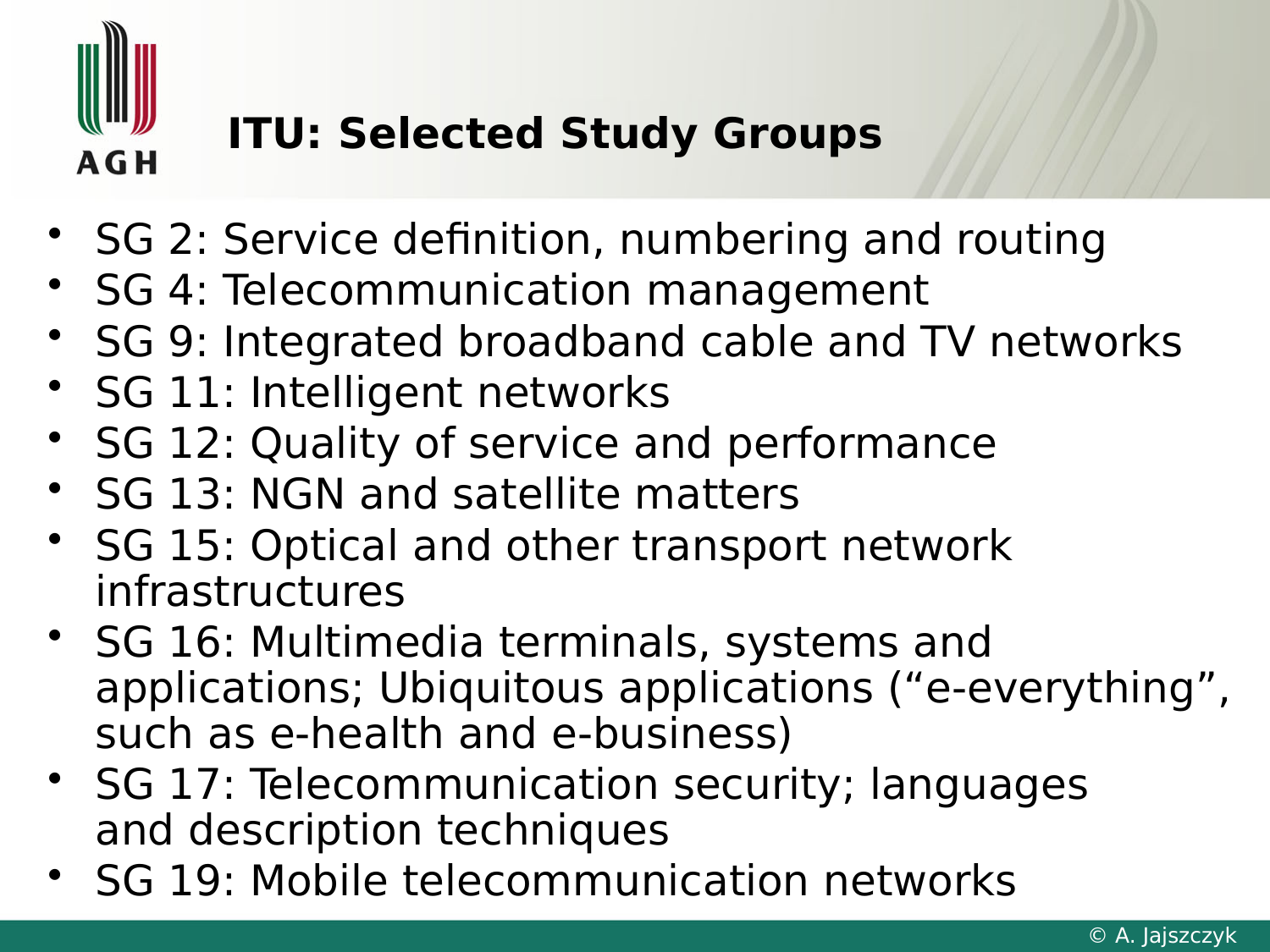

# ITU: Selected Study Groups
SG 2: Service definition, numbering and routing
SG 4: Telecommunication management
SG 9: Integrated broadband cable and TV networks
SG 11: Intelligent networks
SG 12: Quality of service and performance
SG 13: NGN and satellite matters
SG 15: Optical and other transport network infrastructures
SG 16: Multimedia terminals, systems and applications; Ubiquitous applications (“e-everything”, such as e-health and e-business)
SG 17: Telecommunication security; languages
and description techniques
SG 19: Mobile telecommunication networks